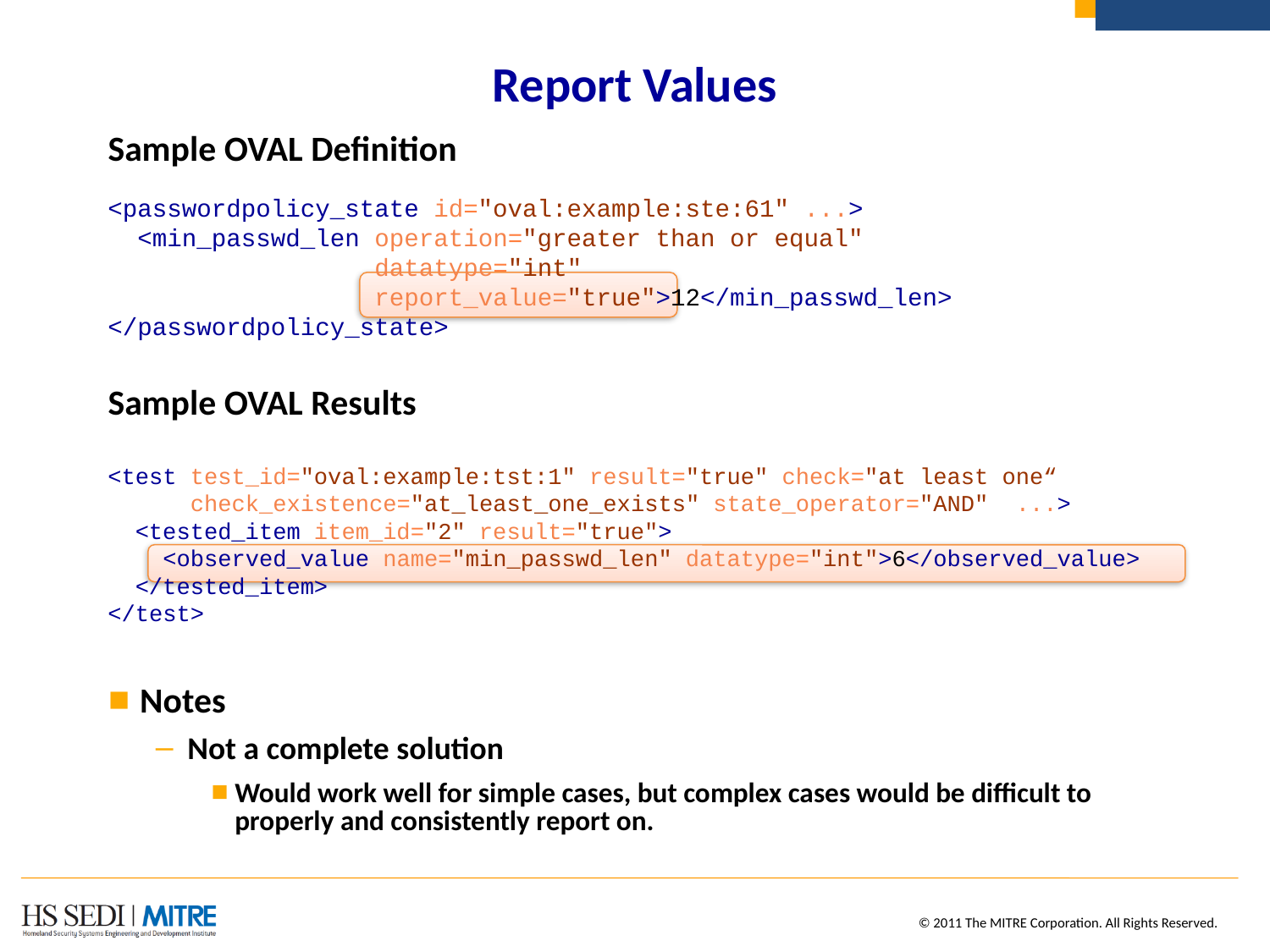

# Report Values
Sample OVAL Definition
<passwordpolicy_state id="oval:example:ste:61" ...>
  <min_passwd_len operation="greater than or equal"
                  datatype="int"
                  report_value="true">12</min_passwd_len>
</passwordpolicy_state>

Sample OVAL Results
<test test_id="oval:example:tst:1" result="true" check="at least one“
      check_existence="at_least_one_exists" state_operator="AND"  ...>
  <tested_item item_id="2" result="true">
    <observed_value name="min_passwd_len" datatype="int">6</observed_value>
  </tested_item>
</test>

Notes
Not a complete solution
Would work well for simple cases, but complex cases would be difficult to properly and consistently report on.